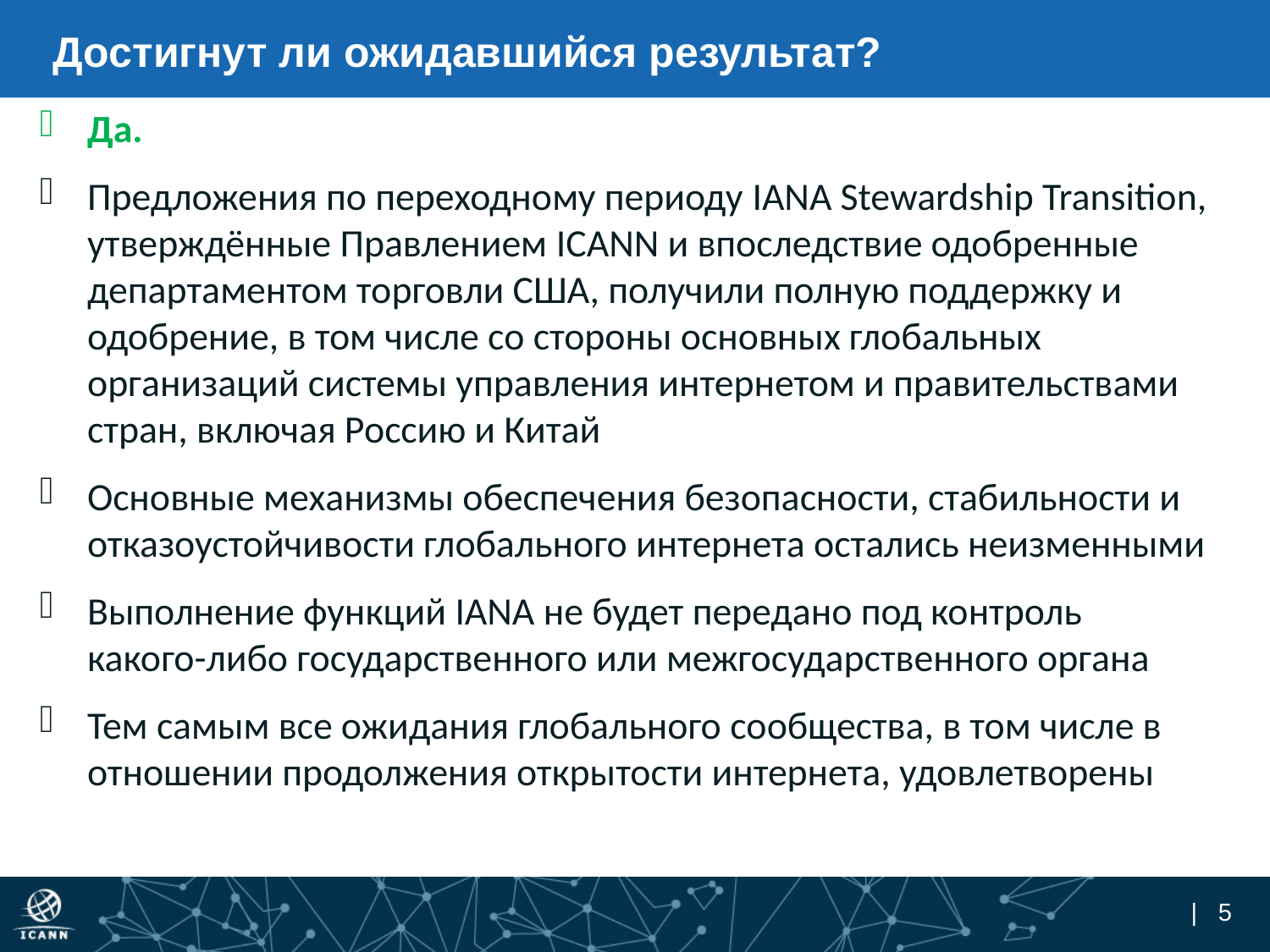

# Достигнут ли ожидавшийся результат?
Да.
Предложения по переходному периоду IANA Stewardship Transition, утверждённые Правлением ICANN и впоследствие одобренные департаментом торговли США, получили полную поддержку и одобрение, в том числе со стороны основных глобальных организаций системы управления интернетом и правительствами стран, включая Россию и Китай
Основные механизмы обеспечения безопасности, стабильности и отказоустойчивости глобального интернета остались неизменными
Выполнение функций IANA не будет передано под контроль какого-либо государственного или межгосударственного органа
Тем самым все ожидания глобального сообщества, в том числе в отношении продолжения открытости интернета, удовлетворены